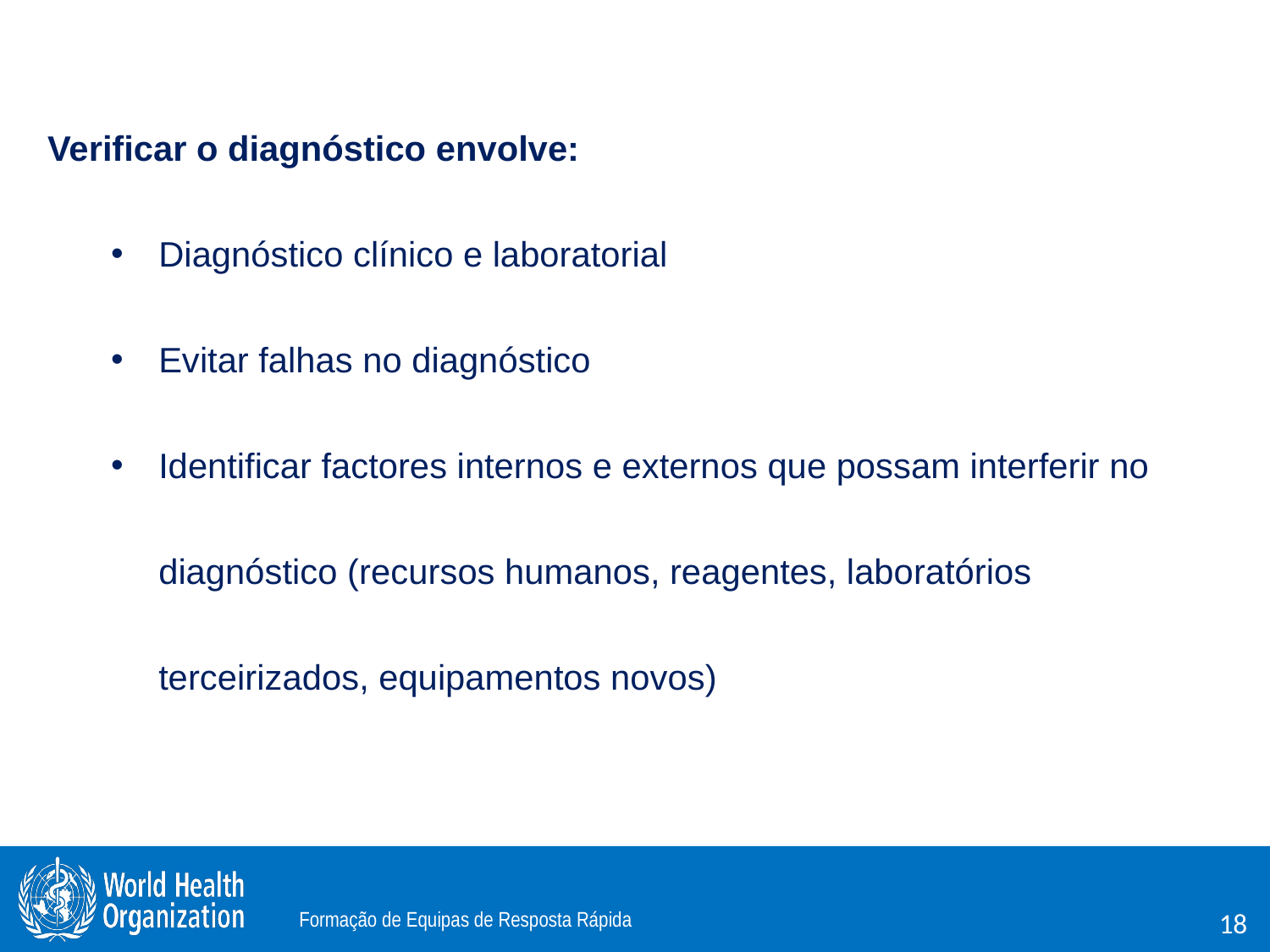

Verificar o diagnóstico envolve:
Diagnóstico clínico e laboratorial
Evitar falhas no diagnóstico
Identificar factores internos e externos que possam interferir no diagnóstico (recursos humanos, reagentes, laboratórios terceirizados, equipamentos novos)